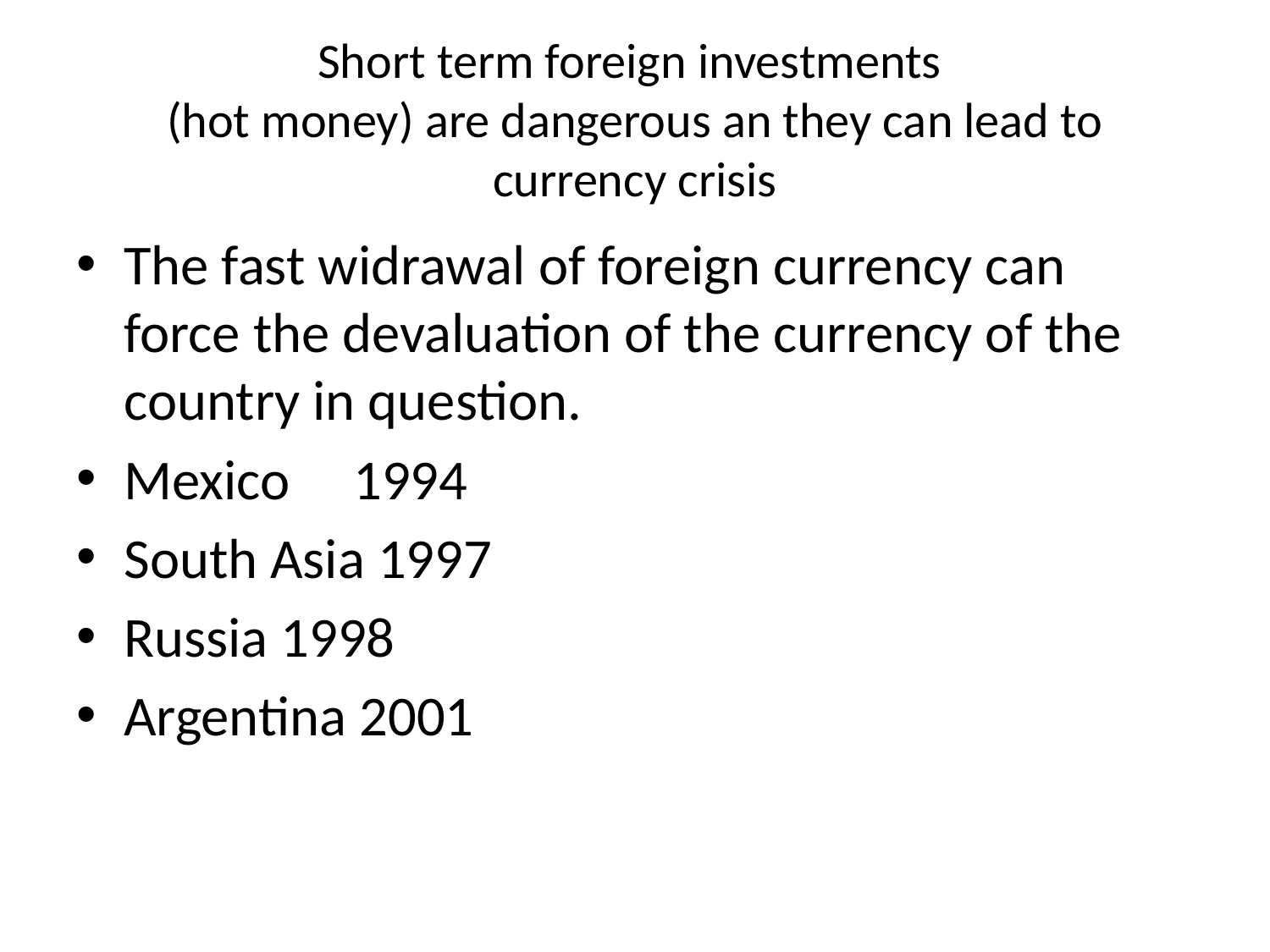

# Short term foreign investments (hot money) are dangerous an they can lead to currency crisis
The fast widrawal of foreign currency can force the devaluation of the currency of the country in question.
Mexico     1994
South Asia 1997
Russia 1998
Argentina 2001